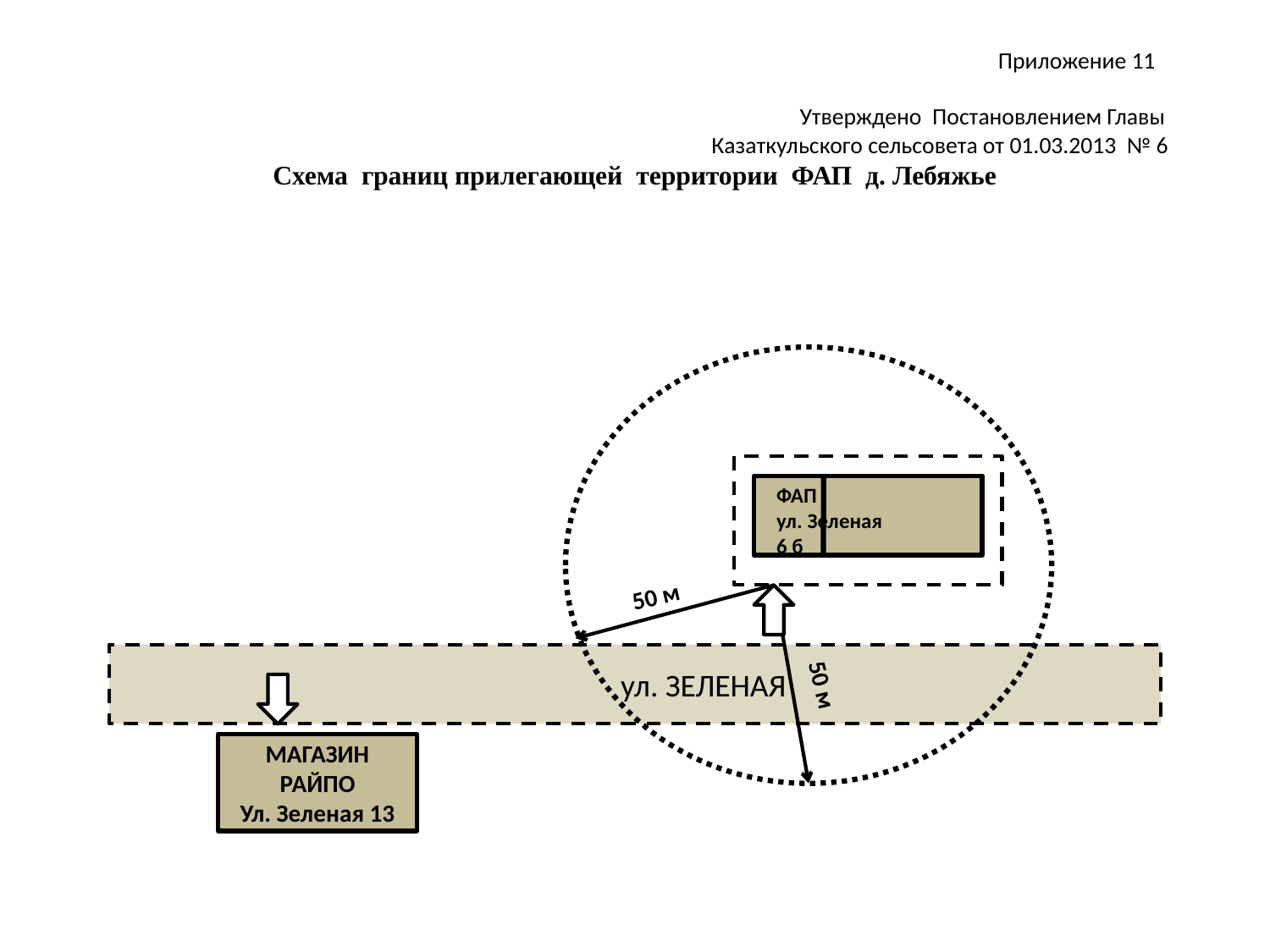

# Приложение 11 Утверждено  Постановлением Главы Казаткульского сельсовета от 01.03.2013  № 6 Схема  границ прилегающей  территории  ФАП  д. Лебяжье

ФАП
ул. Зеленая 6 б
50 м

                   ул. ЗЕЛЕНАЯ
50 м

МАГАЗИН
РАЙПО
Ул. Зеленая 13